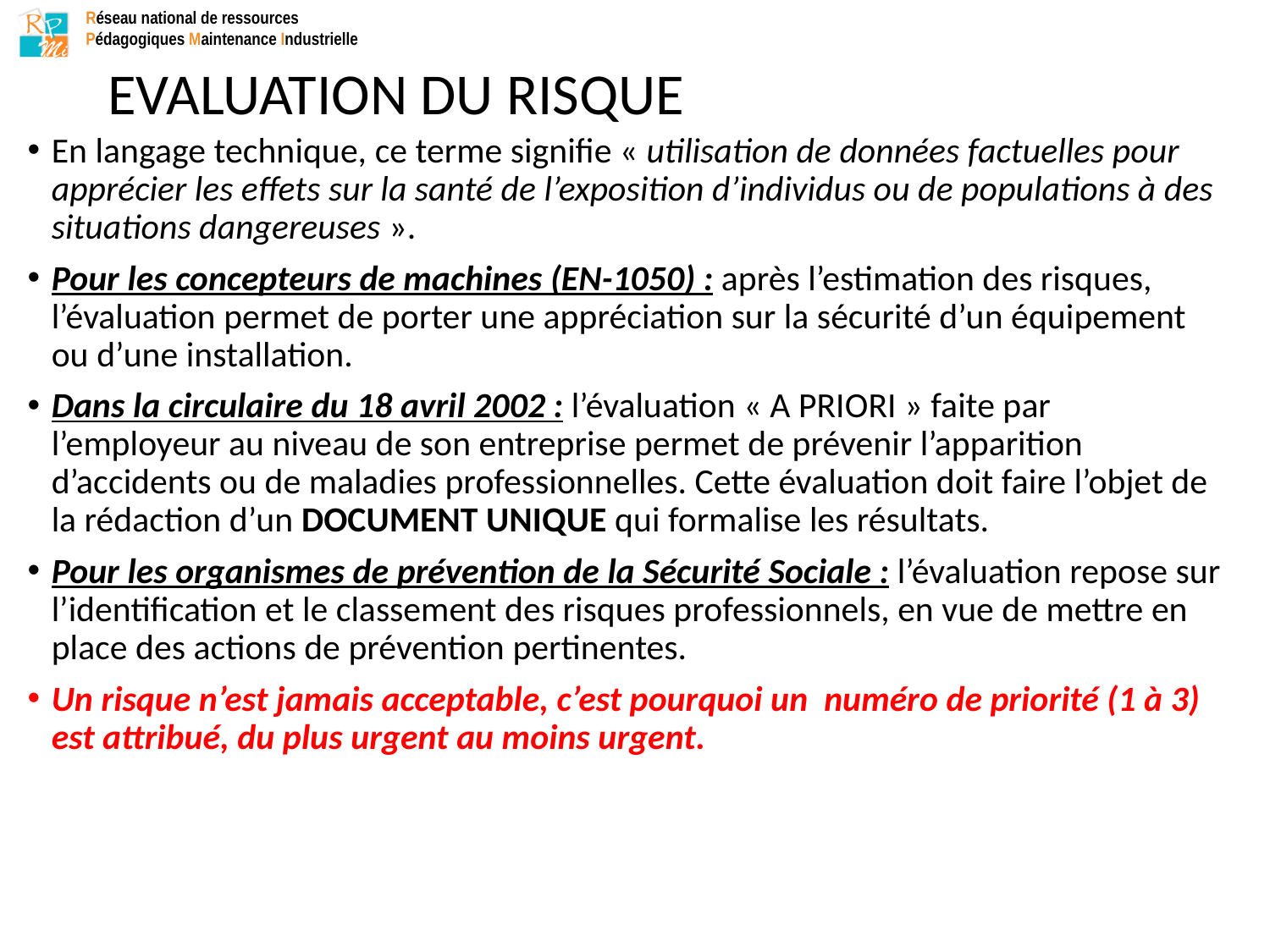

# EVALUATION DU RISQUE
En langage technique, ce terme signifie « utilisation de données factuelles pour apprécier les effets sur la santé de l’exposition d’individus ou de populations à des situations dangereuses ».
Pour les concepteurs de machines (EN-1050) : après l’estimation des risques, l’évaluation permet de porter une appréciation sur la sécurité d’un équipement ou d’une installation.
Dans la circulaire du 18 avril 2002 : l’évaluation « A PRIORI » faite par l’employeur au niveau de son entreprise permet de prévenir l’apparition d’accidents ou de maladies professionnelles. Cette évaluation doit faire l’objet de la rédaction d’un DOCUMENT UNIQUE qui formalise les résultats.
Pour les organismes de prévention de la Sécurité Sociale : l’évaluation repose sur l’identification et le classement des risques professionnels, en vue de mettre en place des actions de prévention pertinentes.
Un risque n’est jamais acceptable, c’est pourquoi un  numéro de priorité (1 à 3) est attribué, du plus urgent au moins urgent.